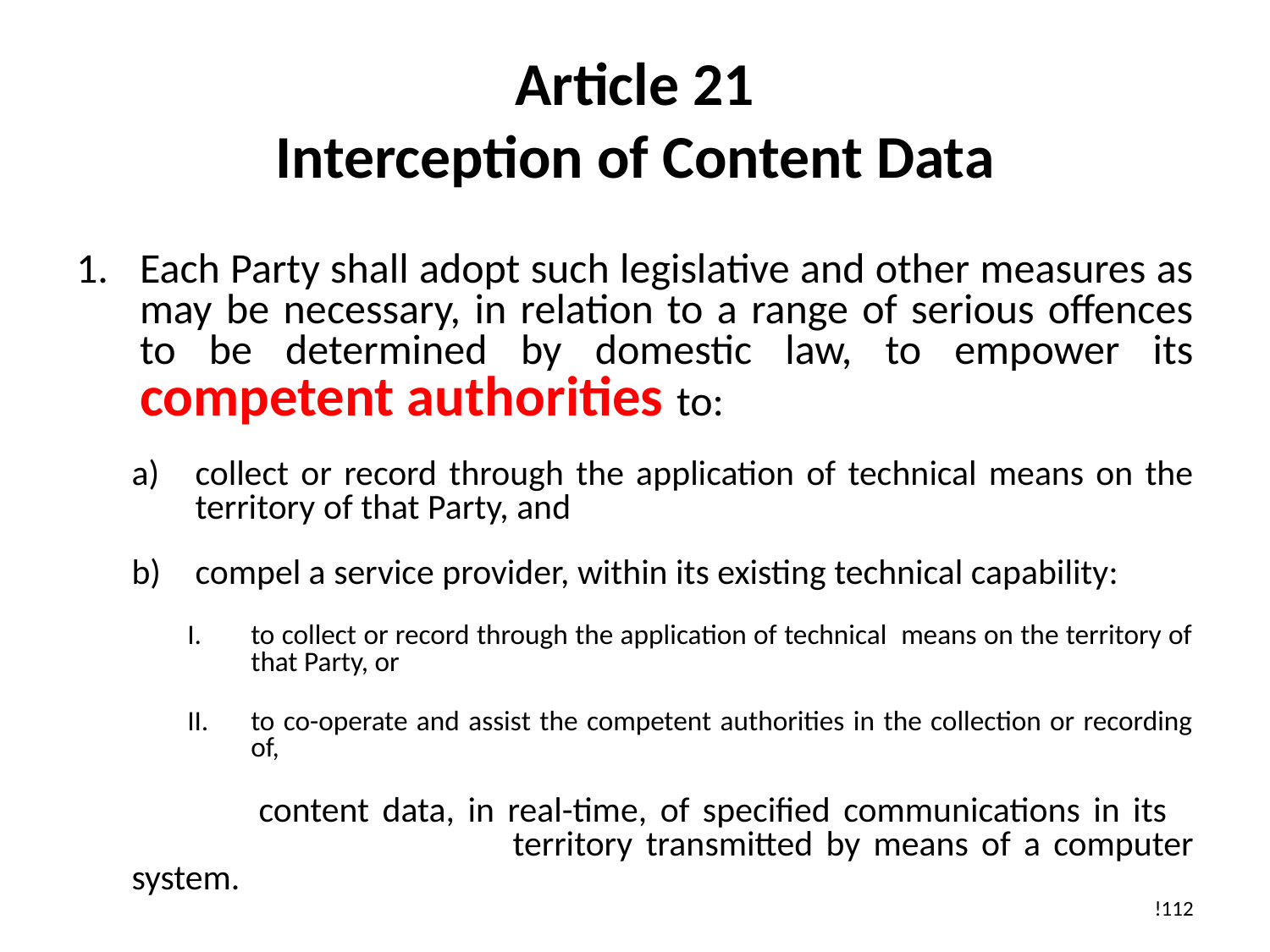

# Article 21 Interception of Content Data
Each Party shall adopt such legislative and other measures as may be necessary, in relation to a range of serious offences to be determined by domestic law, to empower its competent authorities to:
collect or record through the application of technical means on the territory of that Party, and
compel a service provider, within its existing technical capability:
to collect or record through the application of technical  means on the territory of that Party, or
to co-operate and assist the competent authorities in the collection or recording of,
	content data, in real-time, of specified communications in its 				territory transmitted by means of a computer system.
!112